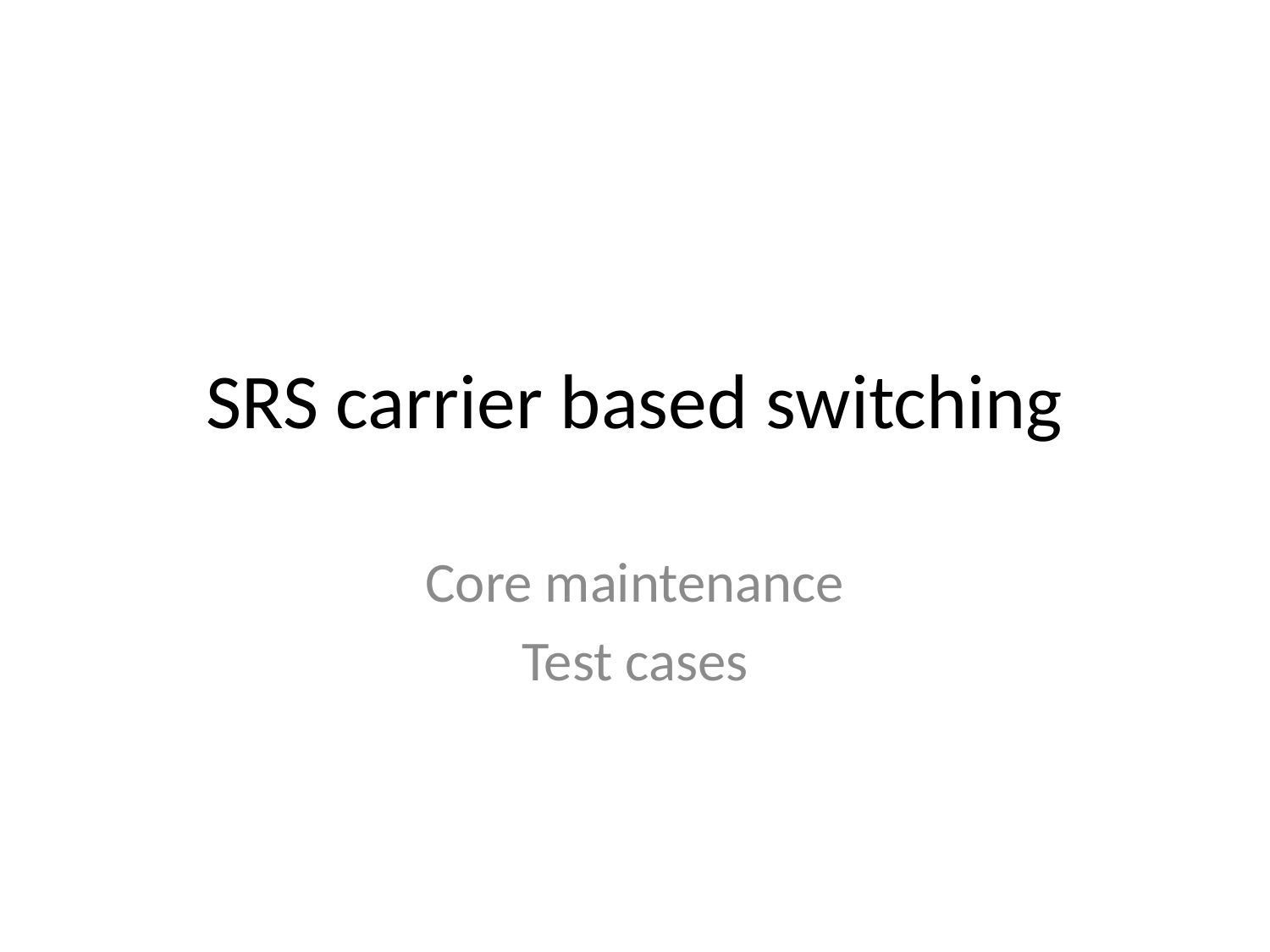

# SRS carrier based switching
Core maintenance
Test cases